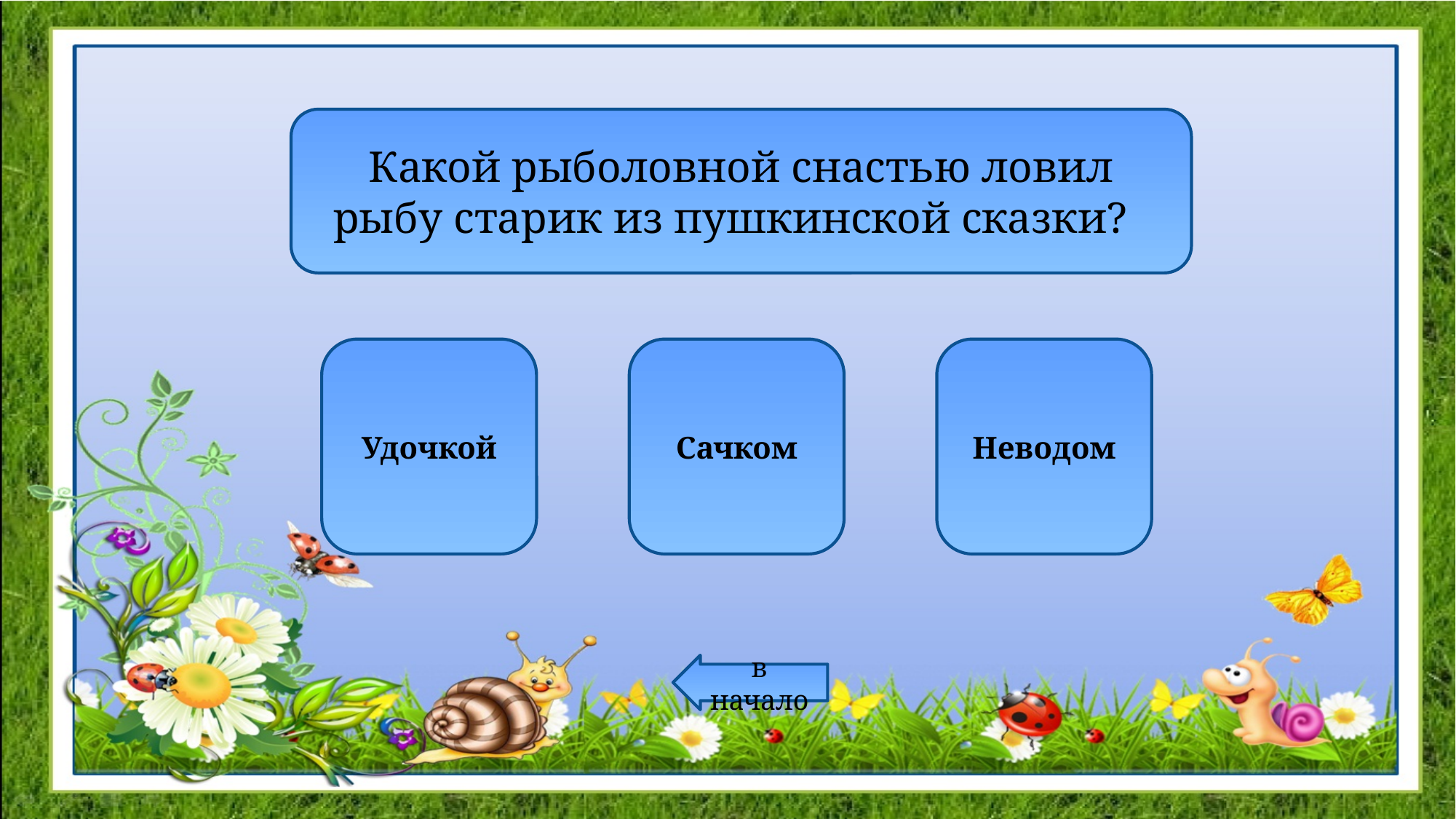

Какой рыболовной снастью ловил рыбу старик из пушкинской сказки?
Удочкой
Сачком
Неводом
в начало